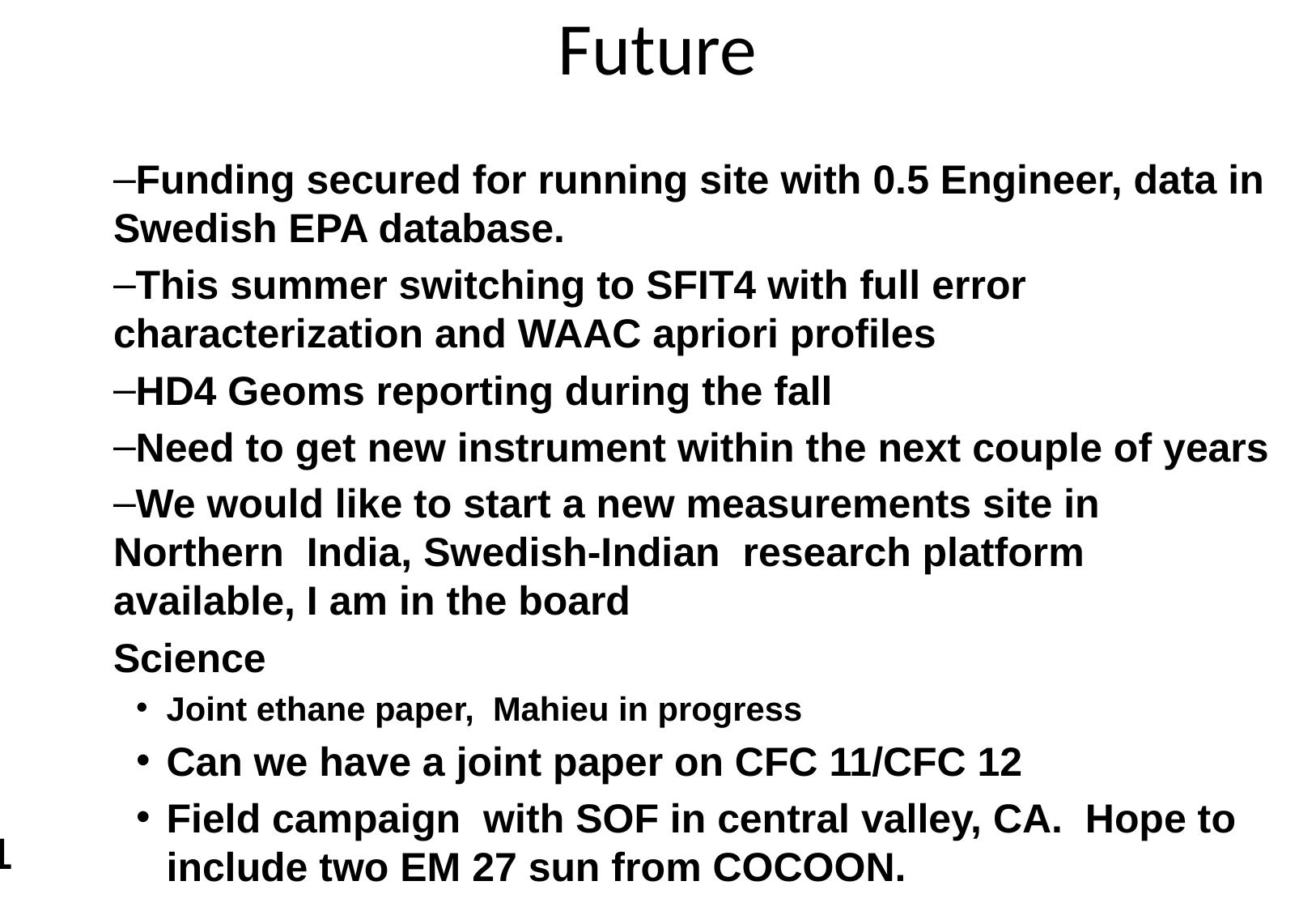

# Future

Funding secured for running site with 0.5 Engineer, data in Swedish EPA database.
This summer switching to SFIT4 with full error characterization and WAAC apriori profiles
HD4 Geoms reporting during the fall
Need to get new instrument within the next couple of years
We would like to start a new measurements site in Northern  India, Swedish-Indian  research platform available, I am in the board
Science
Joint ethane paper,  Mahieu in progress
Can we have a joint paper on CFC 11/CFC 12
Field campaign  with SOF in central valley, CA.  Hope to include two EM 27 sun from COCOON.